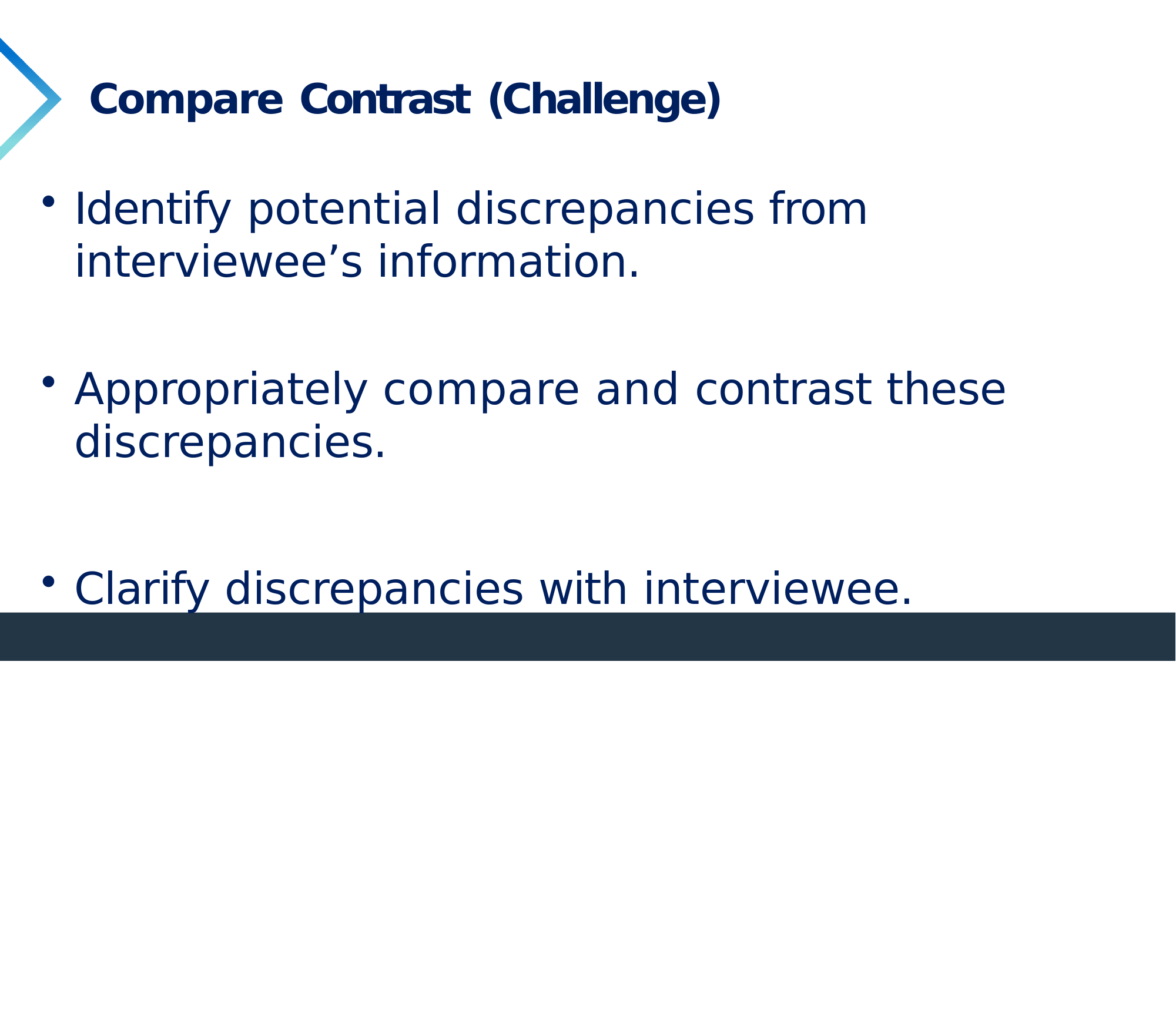

# Compare Contrast (Challenge)
Identify potential discrepancies from interviewee’s information.

Appropriately compare and contrast these discrepancies.

Clarify discrepancies with interviewee.